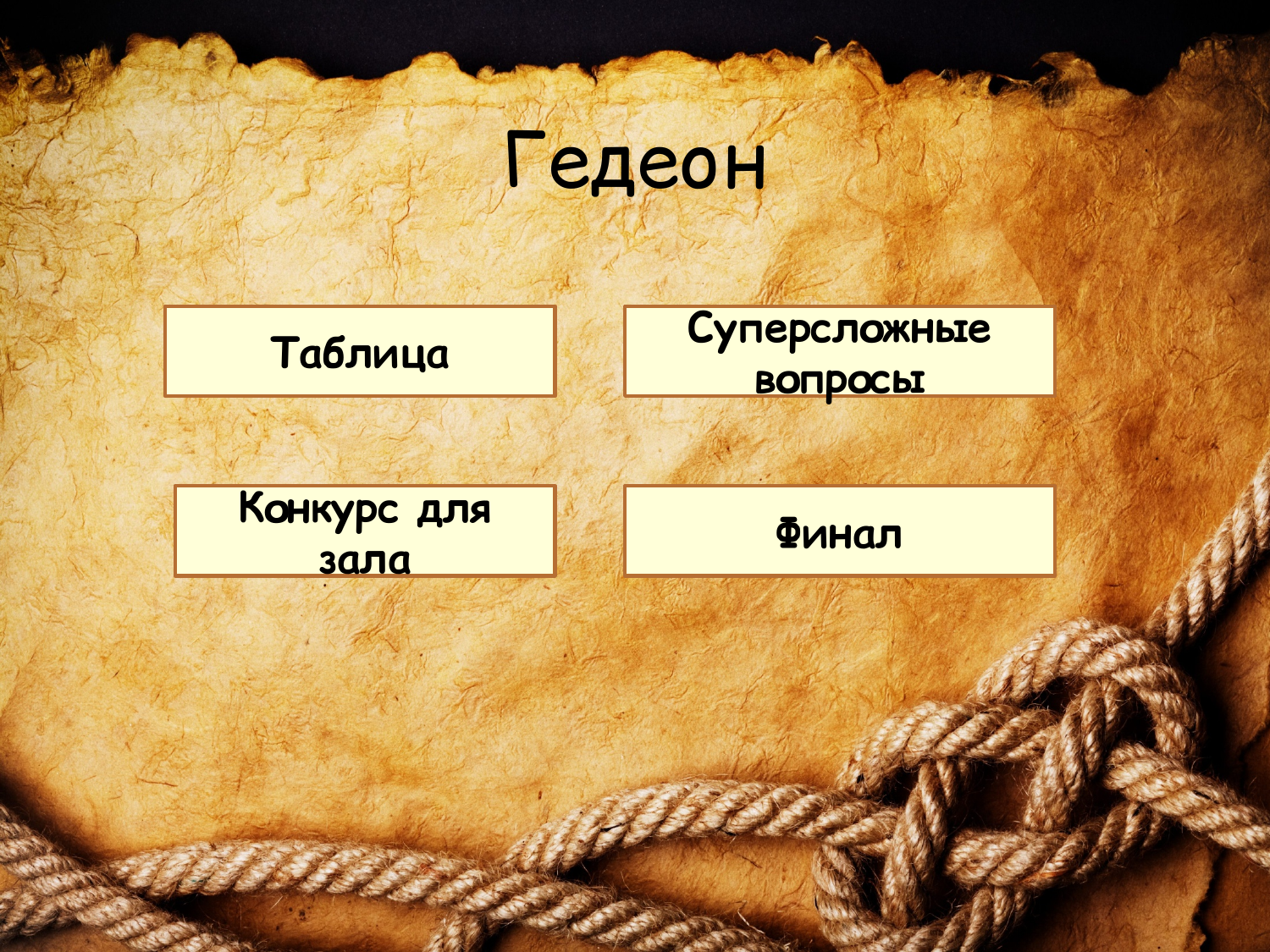

# Гедеон
Таблица
Суперсложные вопросы
Конкурс для зала
Финал